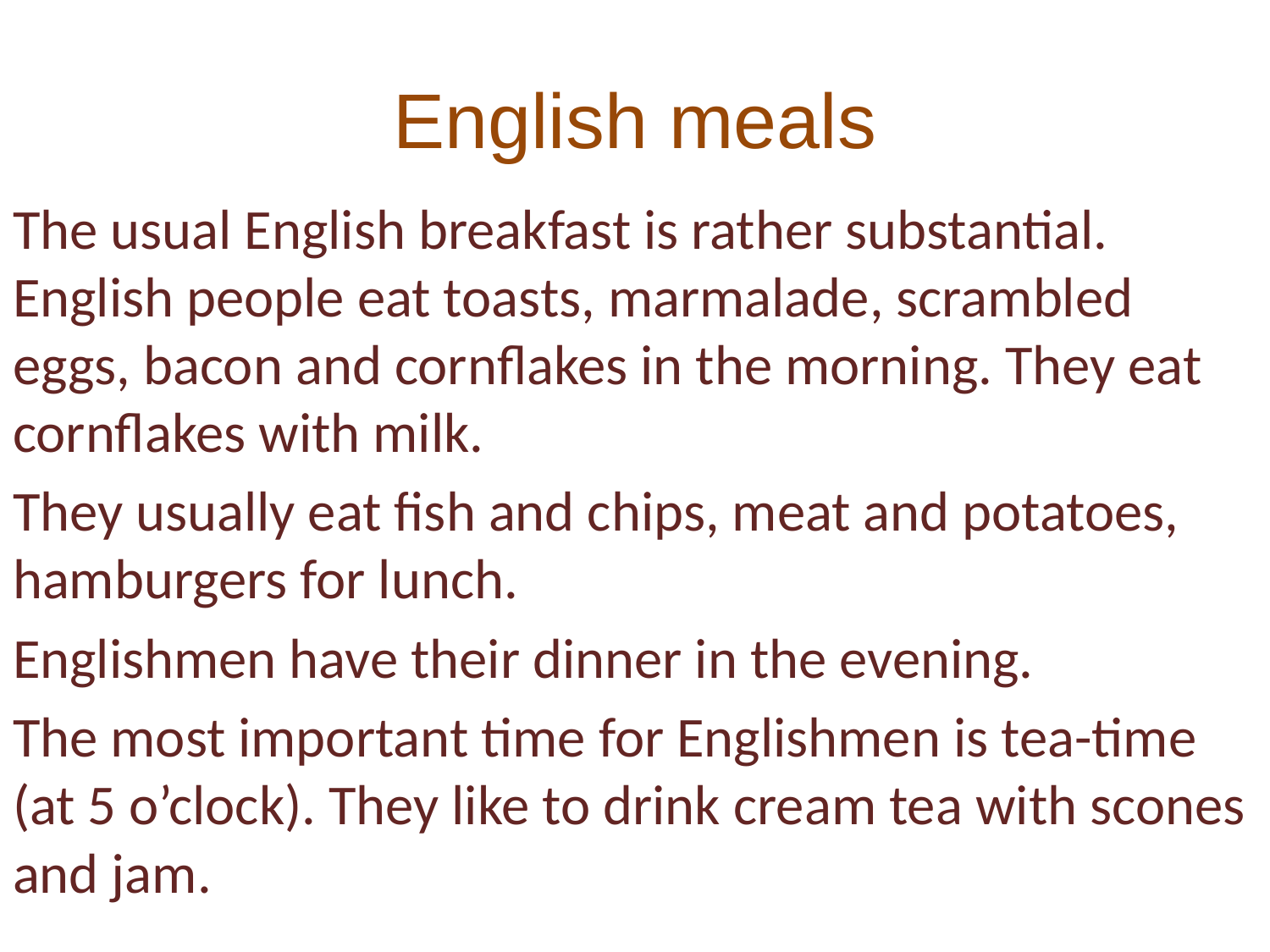

# English meals
The usual English breakfast is rather substantial. English people eat toasts, marmalade, scrambled eggs, bacon and cornflakes in the morning. They eat cornflakes with milk.
They usually eat fish and chips, meat and potatoes, hamburgers for lunch.
Englishmen have their dinner in the evening.
The most important time for Englishmen is tea-time (at 5 o’clock). They like to drink cream tea with scones and jam.